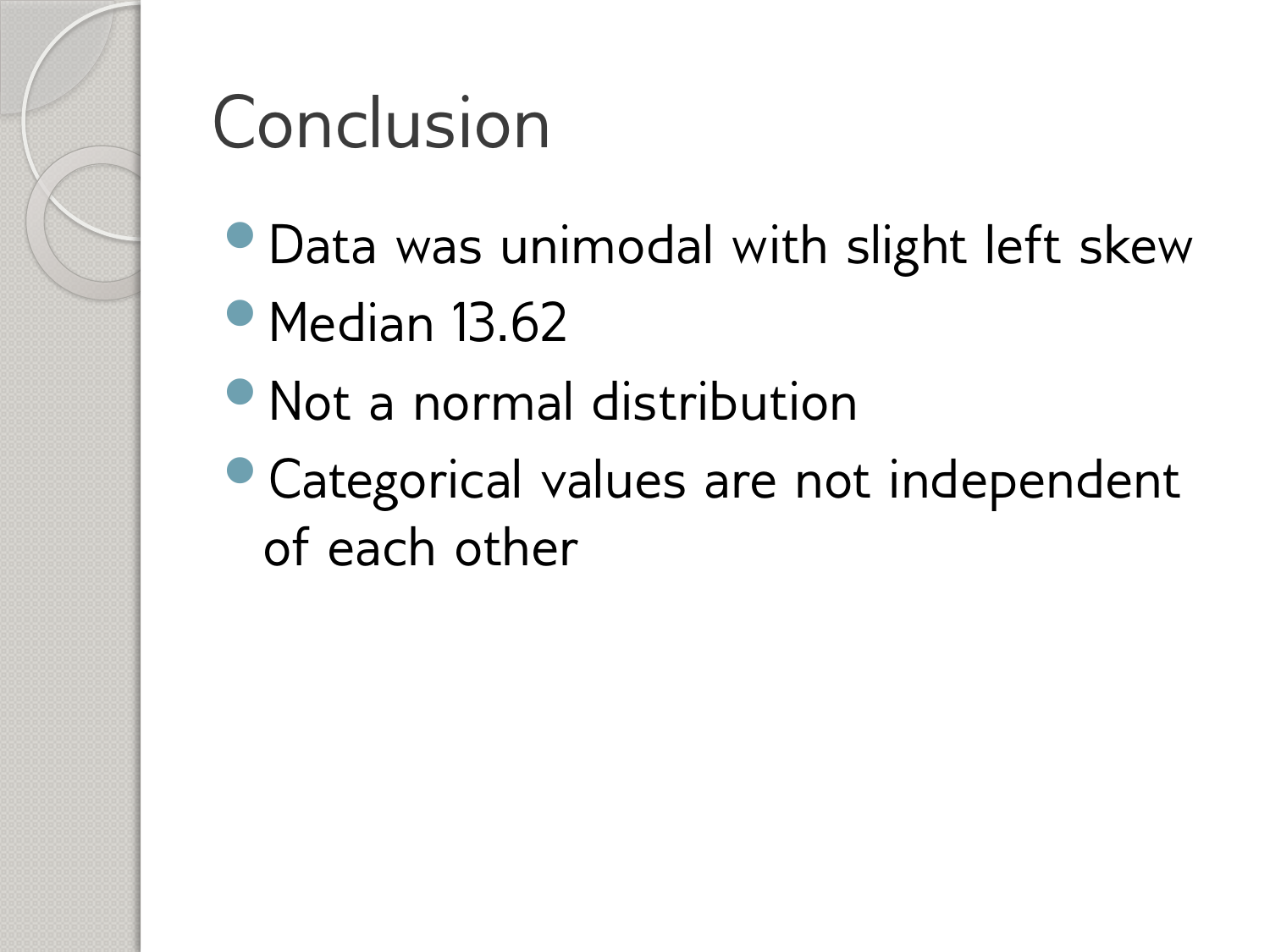

# Conclusion
Data was unimodal with slight left skew
Median 13.62
Not a normal distribution
Categorical values are not independent of each other